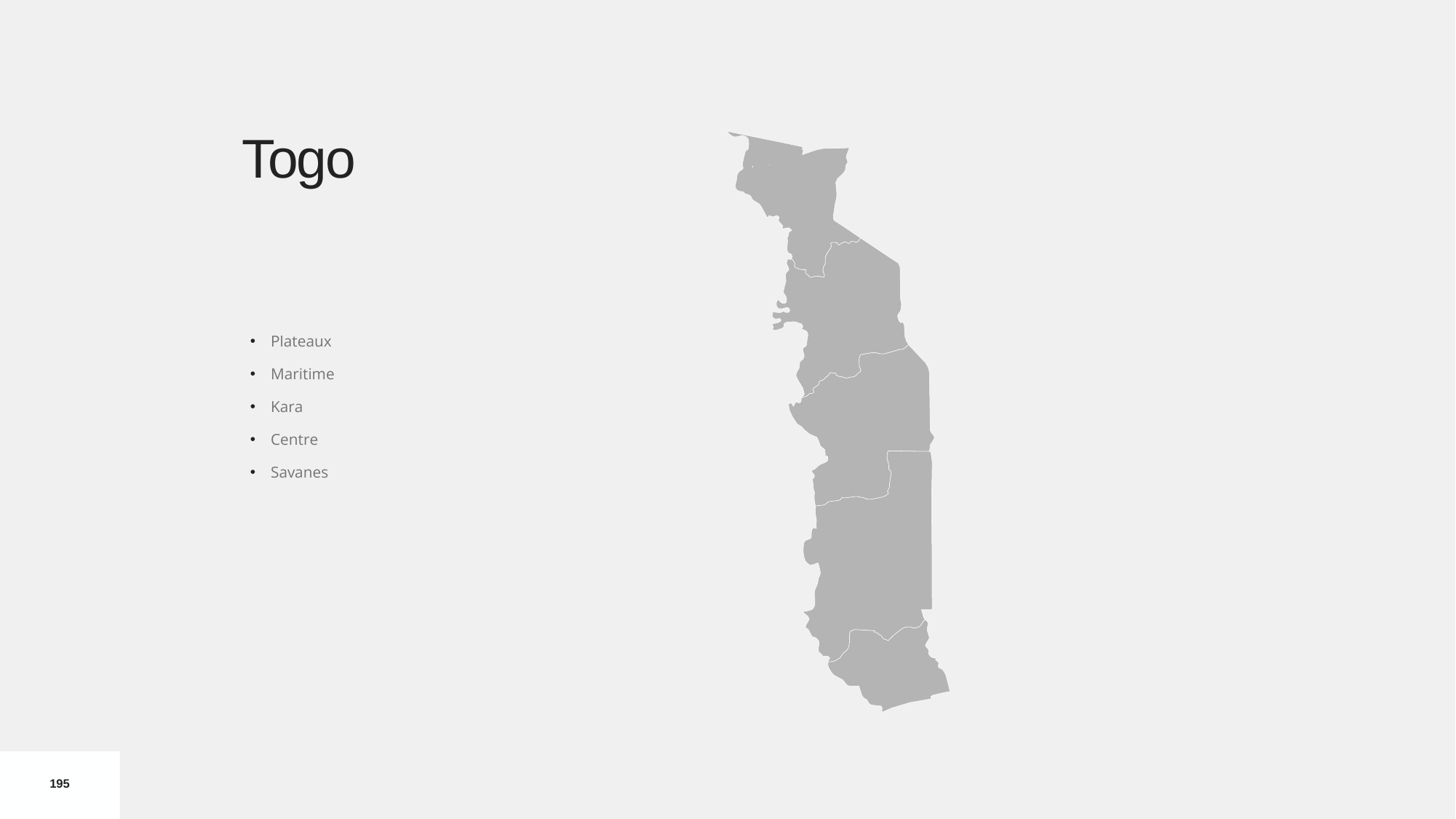

# Togo

Plateaux
Maritime
Kara
Centre
Savanes